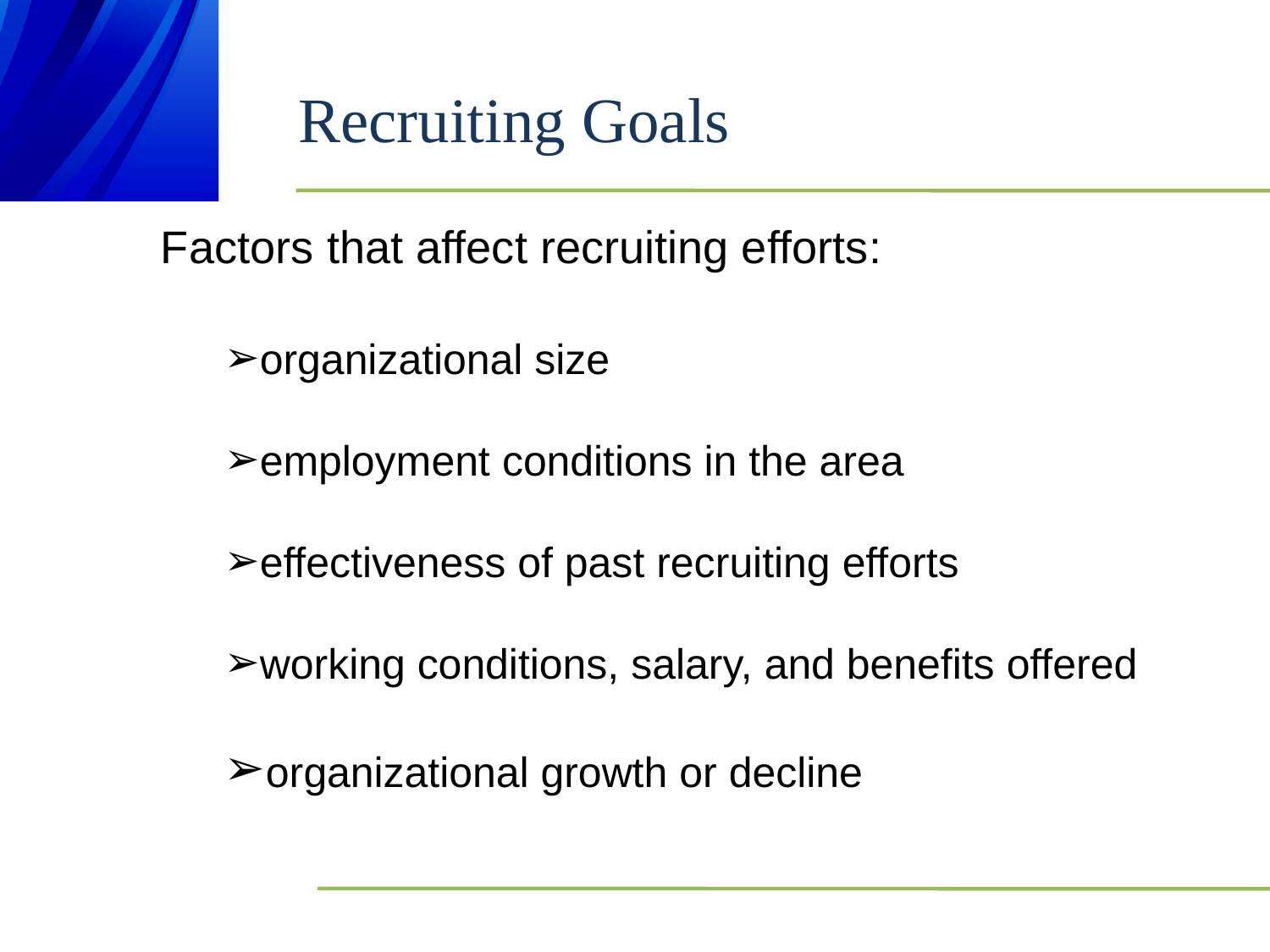

# Recruiting Goals
Factors that affect recruiting efforts:

organizational size

employment conditions in the area

effectiveness of past recruiting efforts

working conditions, salary, and benefits offered

organizational growth or decline